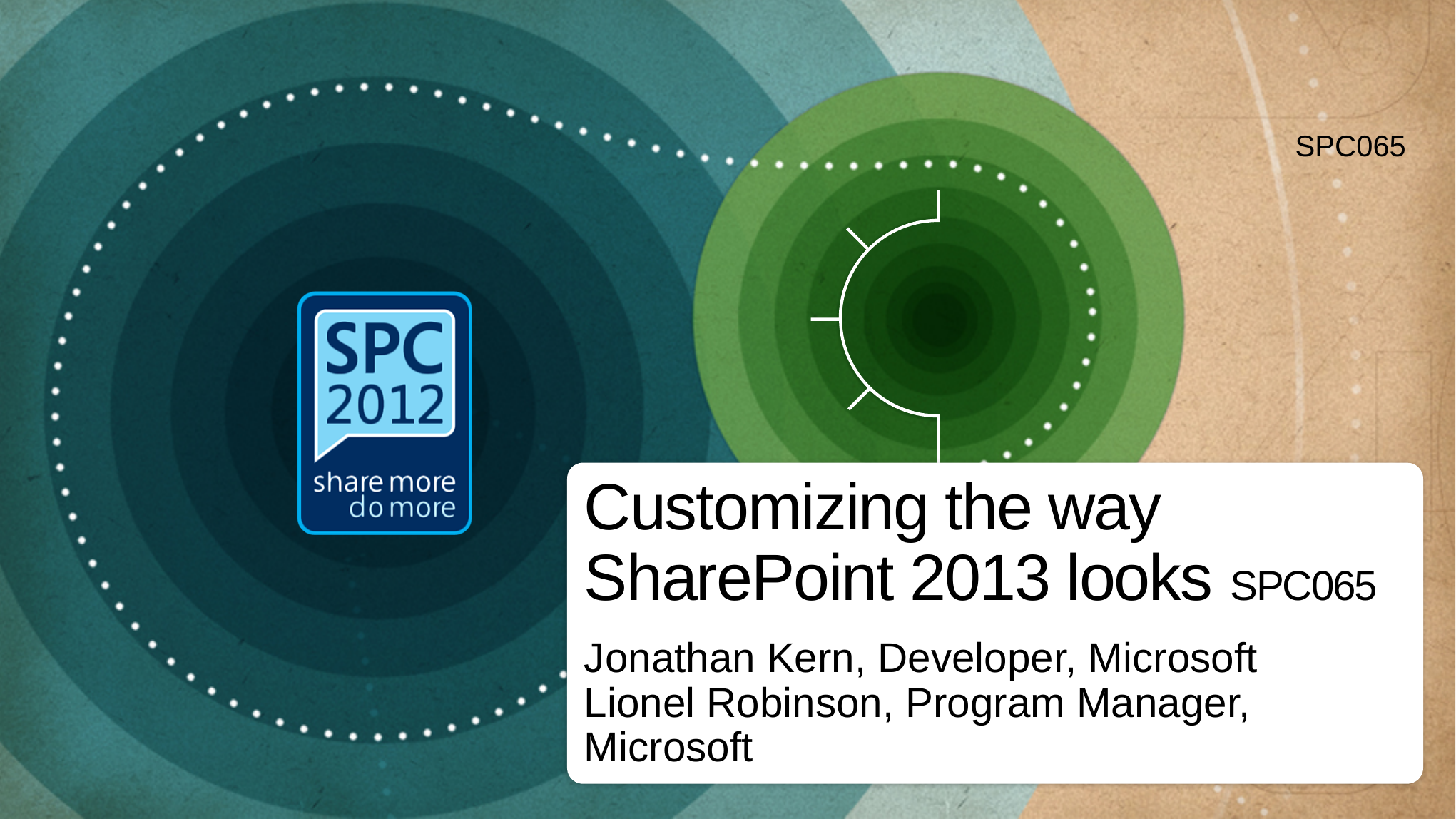

SPC065
# Customizing the way SharePoint 2013 looks SPC065
Jonathan Kern, Developer, Microsoft
Lionel Robinson, Program Manager, Microsoft